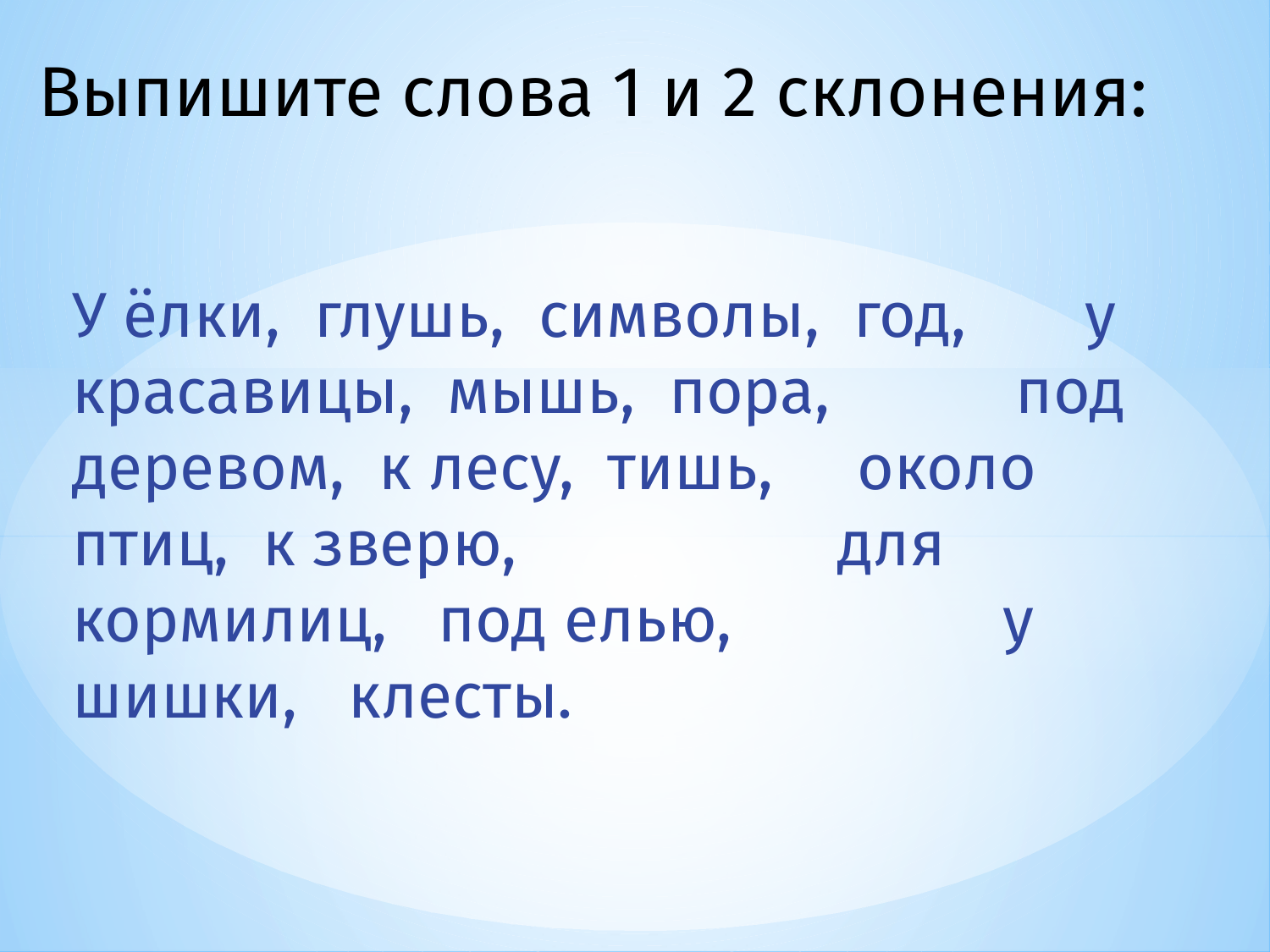

# Выпишите слова 1 и 2 склонения:
У ёлки,  глушь,  символы,  год,       у красавицы,  мышь,  пора,           под деревом,  к лесу,  тишь,     около птиц,  к зверю,                   для кормилиц,   под елью,                у шишки,   клесты.